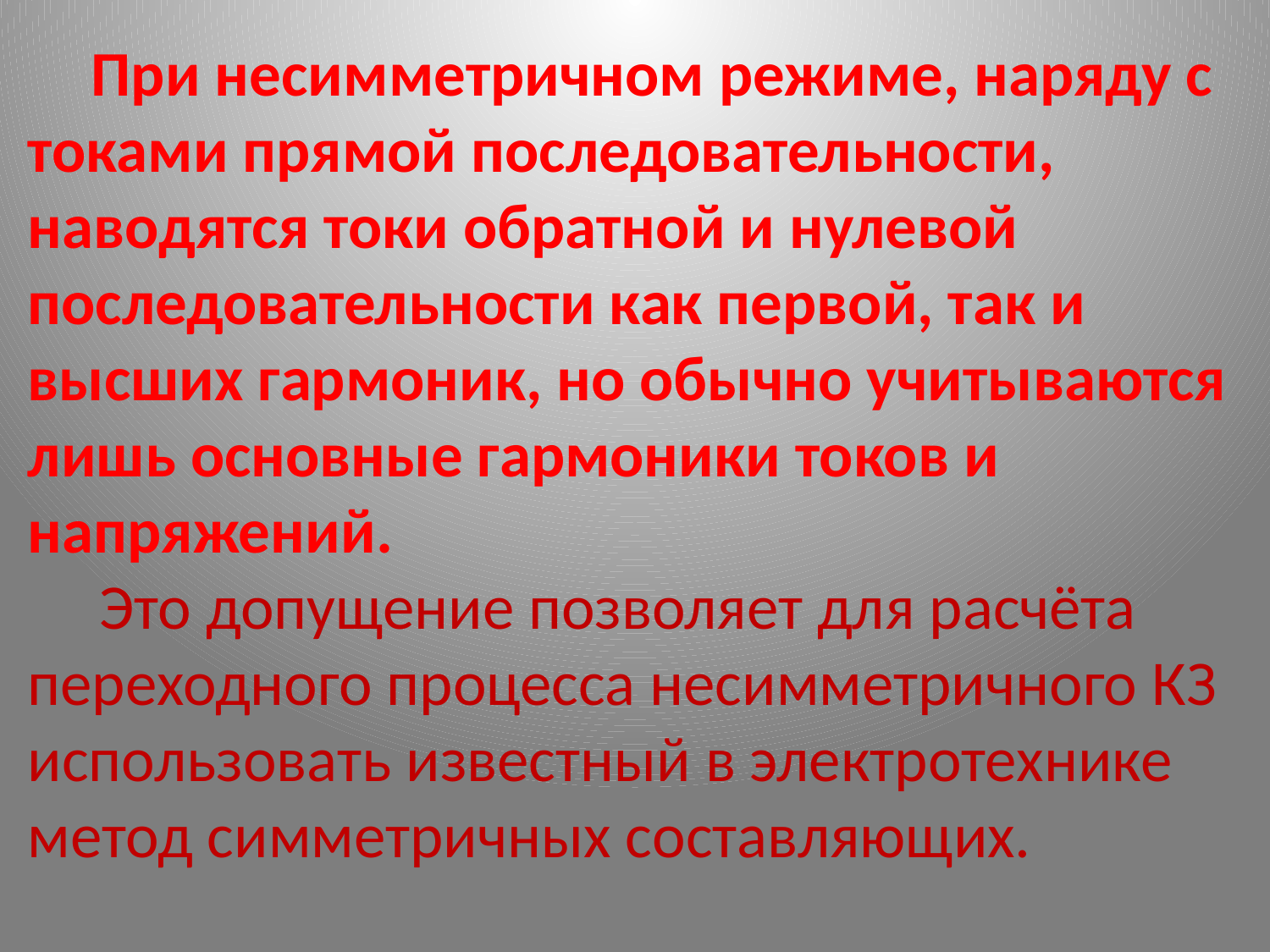

# При несимметричном режиме, наряду с токами прямой последовательности, наводятся токи обратной и нулевой последовательности как первой, так и высших гармоник, но обычно учитываются лишь основные гармоники токов и напряжений. Это допущение позволяет для расчёта переходного процесса несимметричного КЗ использовать известный в электротехнике метод симметричных составляющих.